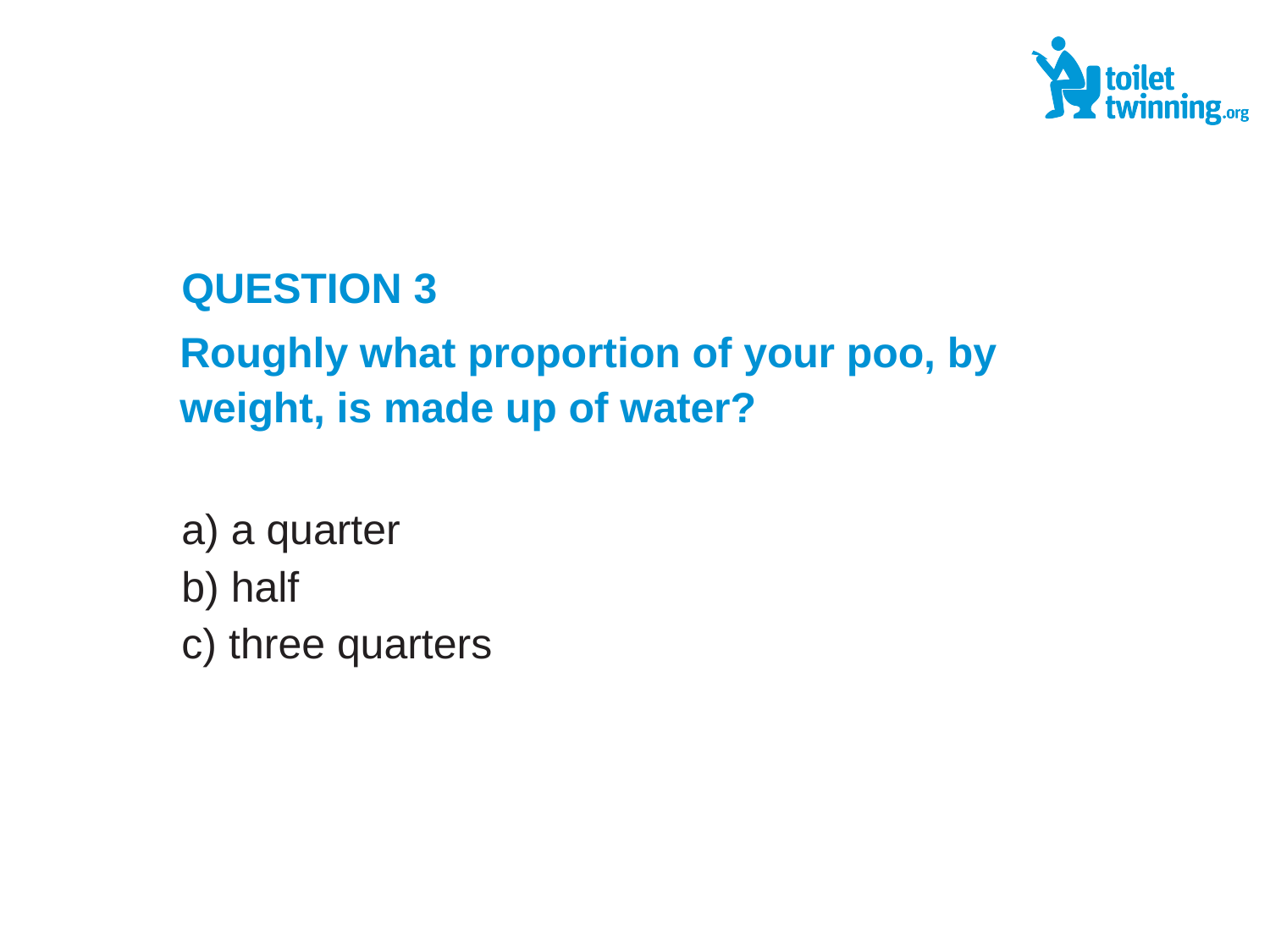

QUESTION 3
Roughly what proportion of your poo, by weight, is made up of water?

 a quarter
 half
 three quarters